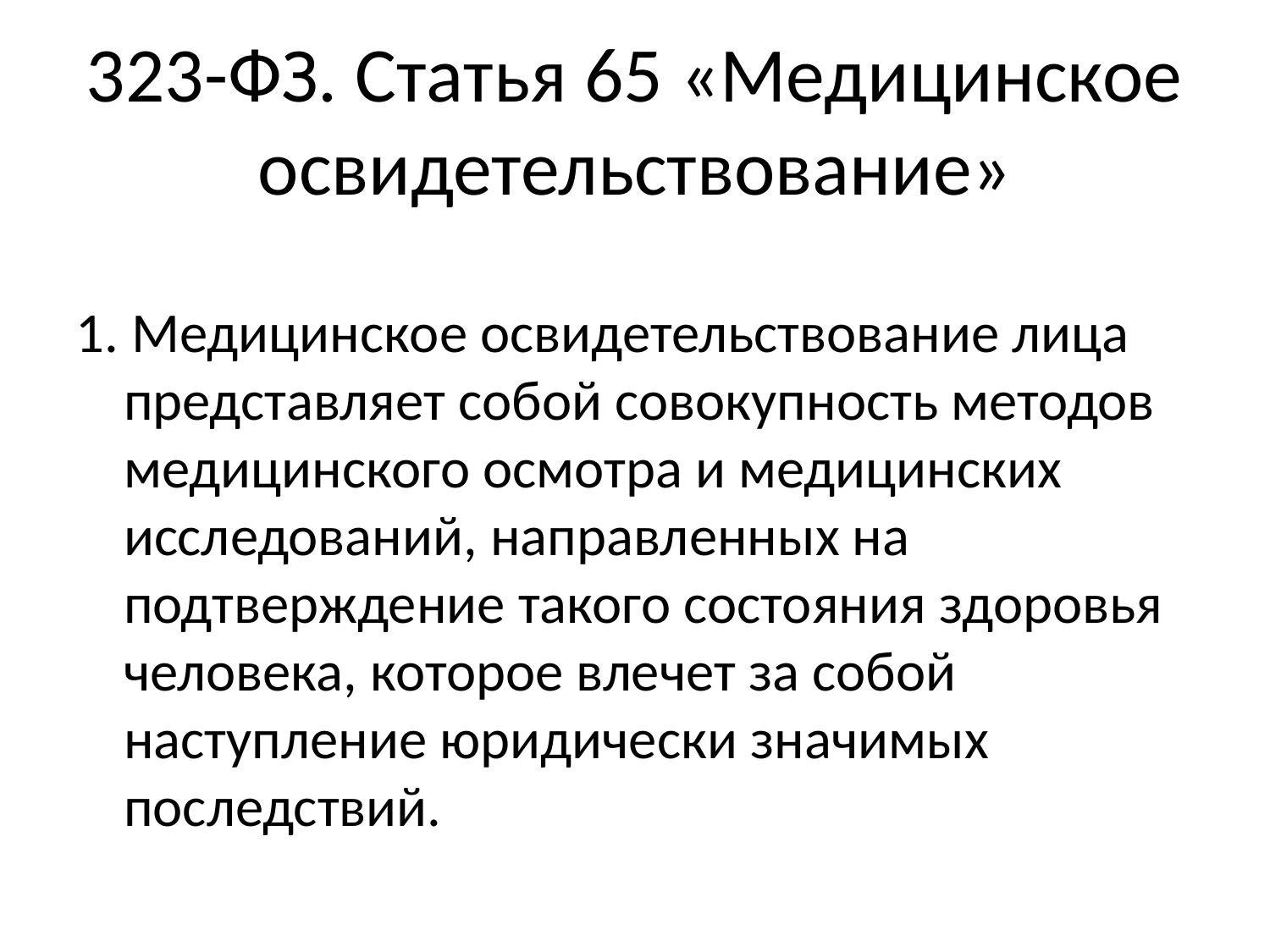

323-ФЗ. Статья 65 «Медицинское освидетельствование»

1. Медицинское освидетельствование лица представляет собой совокупность методов медицинского осмотра и медицинских исследований, направленных на подтверждение такого состояния здоровья человека, которое влечет за собой наступление юридически значимых последствий.